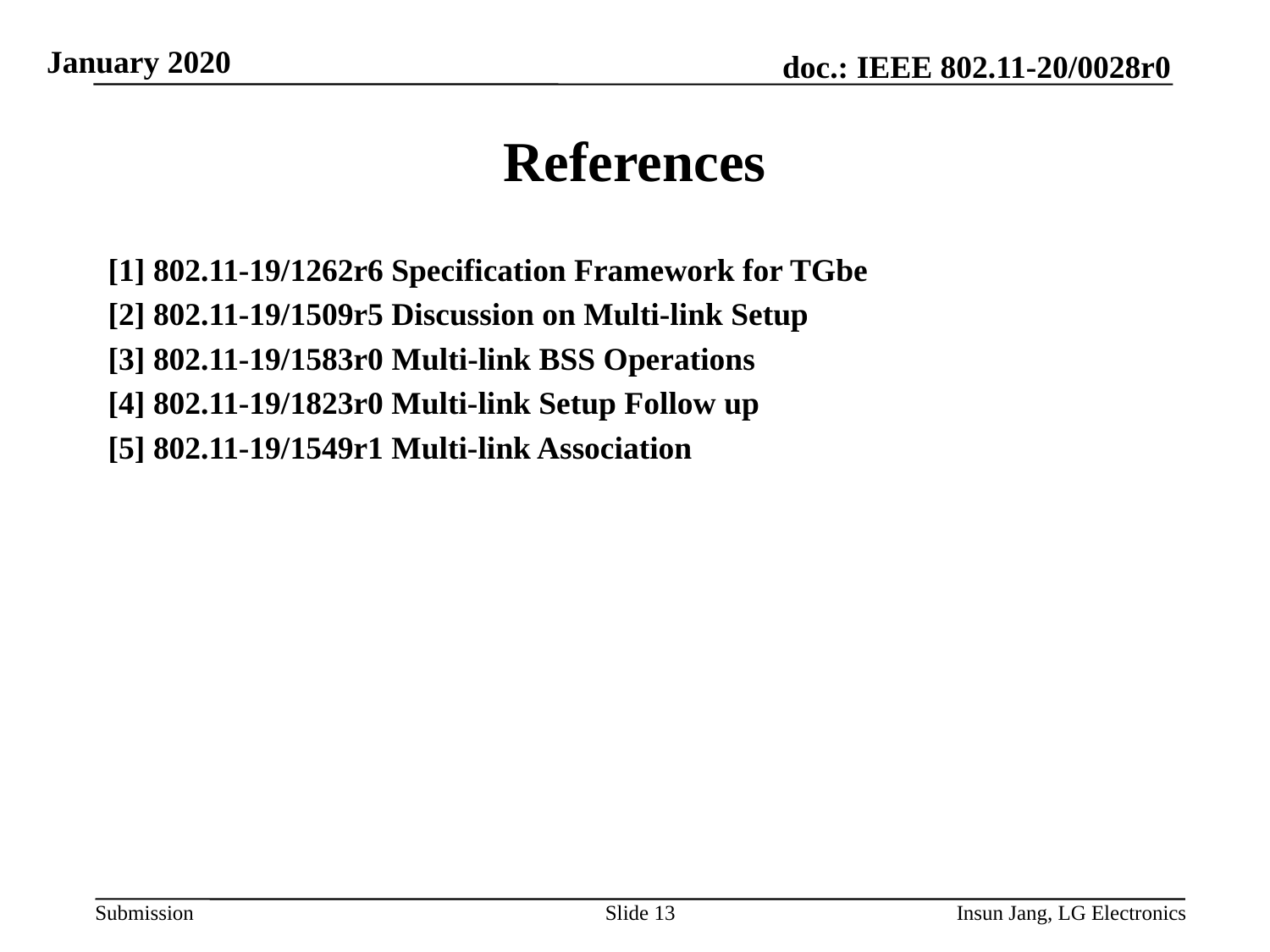

# References
[1] 802.11-19/1262r6 Specification Framework for TGbe
[2] 802.11-19/1509r5 Discussion on Multi-link Setup
[3] 802.11-19/1583r0 Multi-link BSS Operations
[4] 802.11-19/1823r0 Multi-link Setup Follow up
[5] 802.11-19/1549r1 Multi-link Association

Slide 13
Insun Jang, LG Electronics